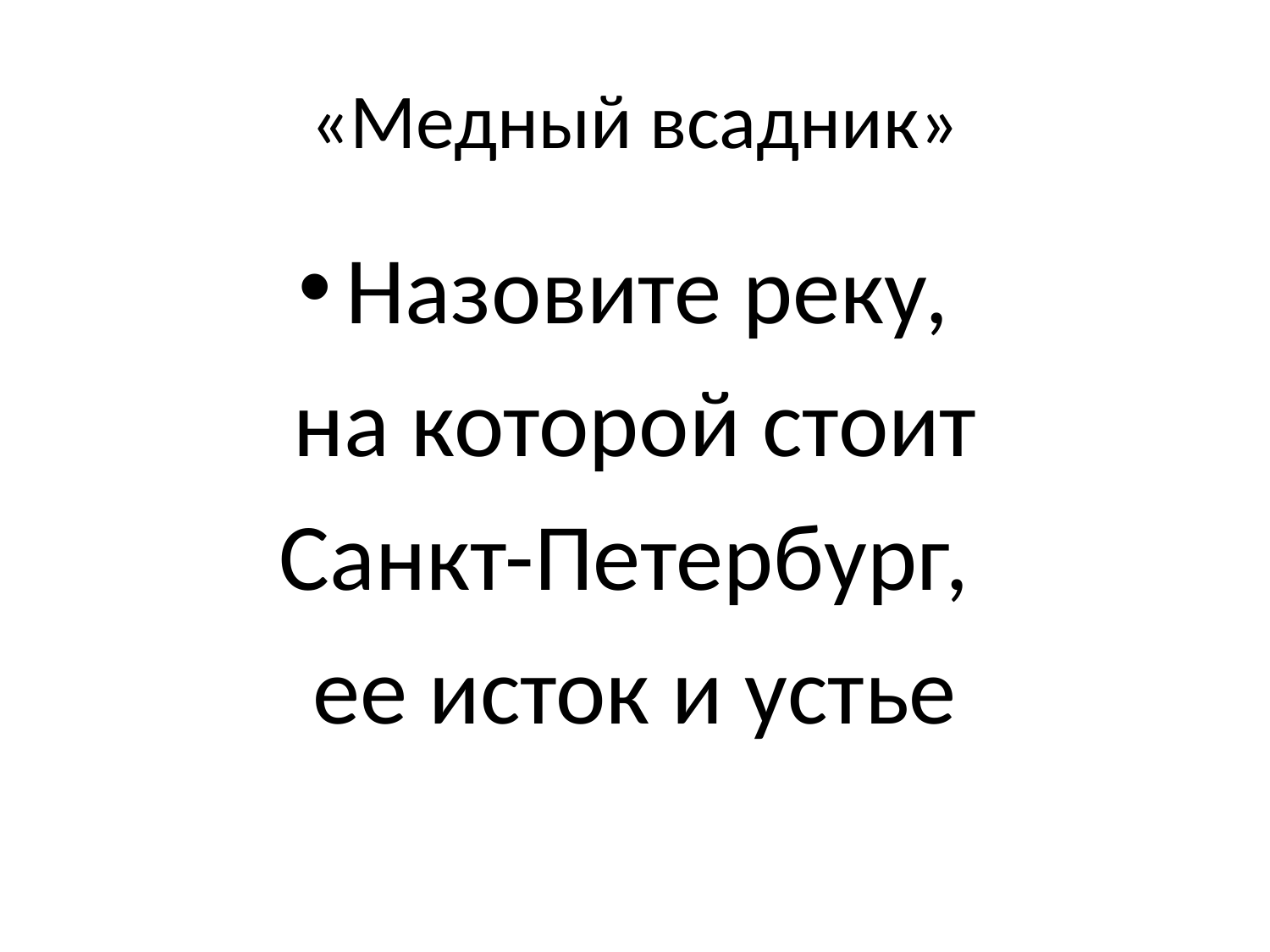

# «Медный всадник»
Назовите реку,
на которой стоит
Санкт-Петербург,
ее исток и устье